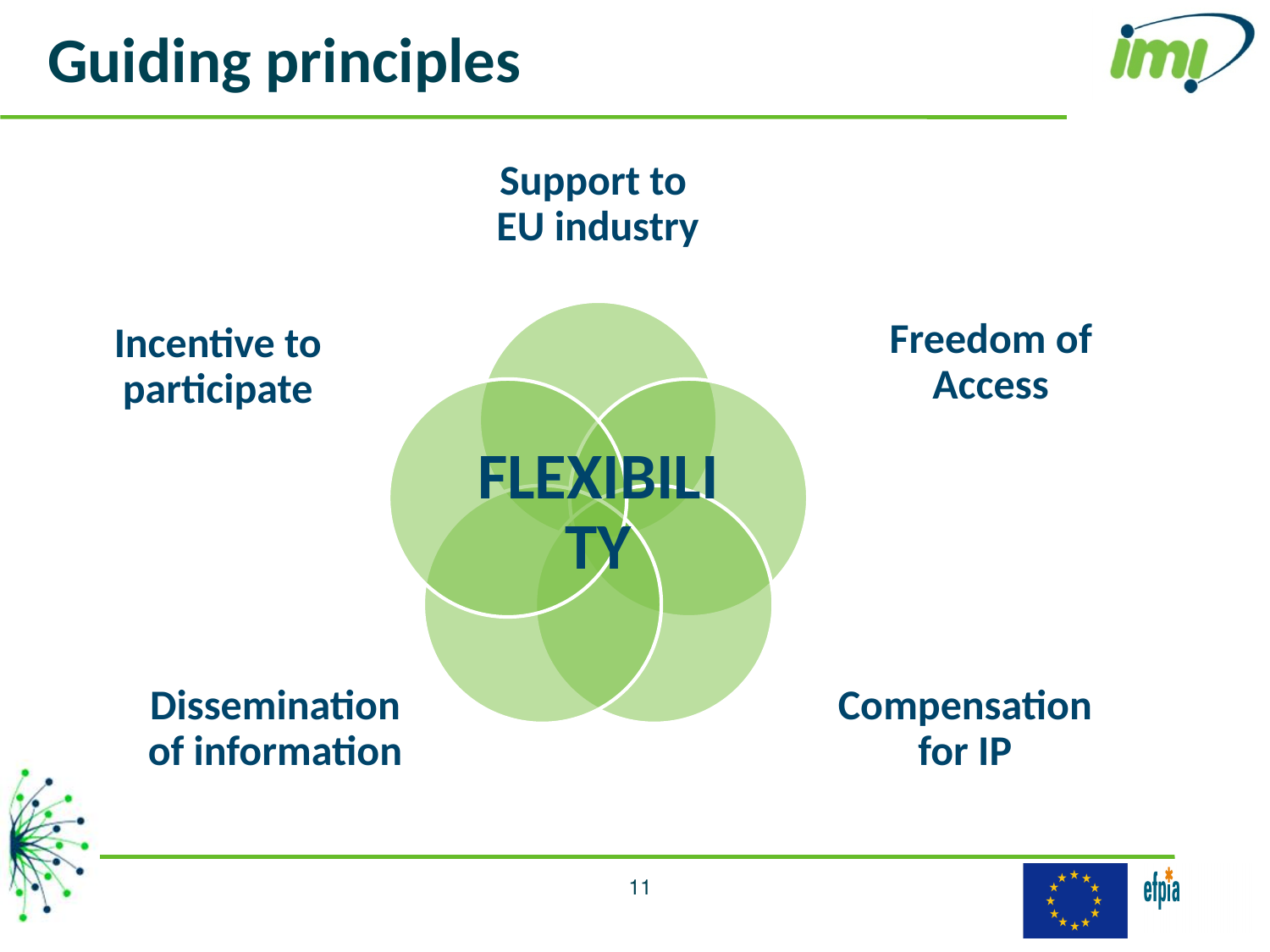

Guiding principles
Support to
EU industry

flexibility

Incentive to participate

Freedom of Access

Compensation for IP
Dissemination of information

11